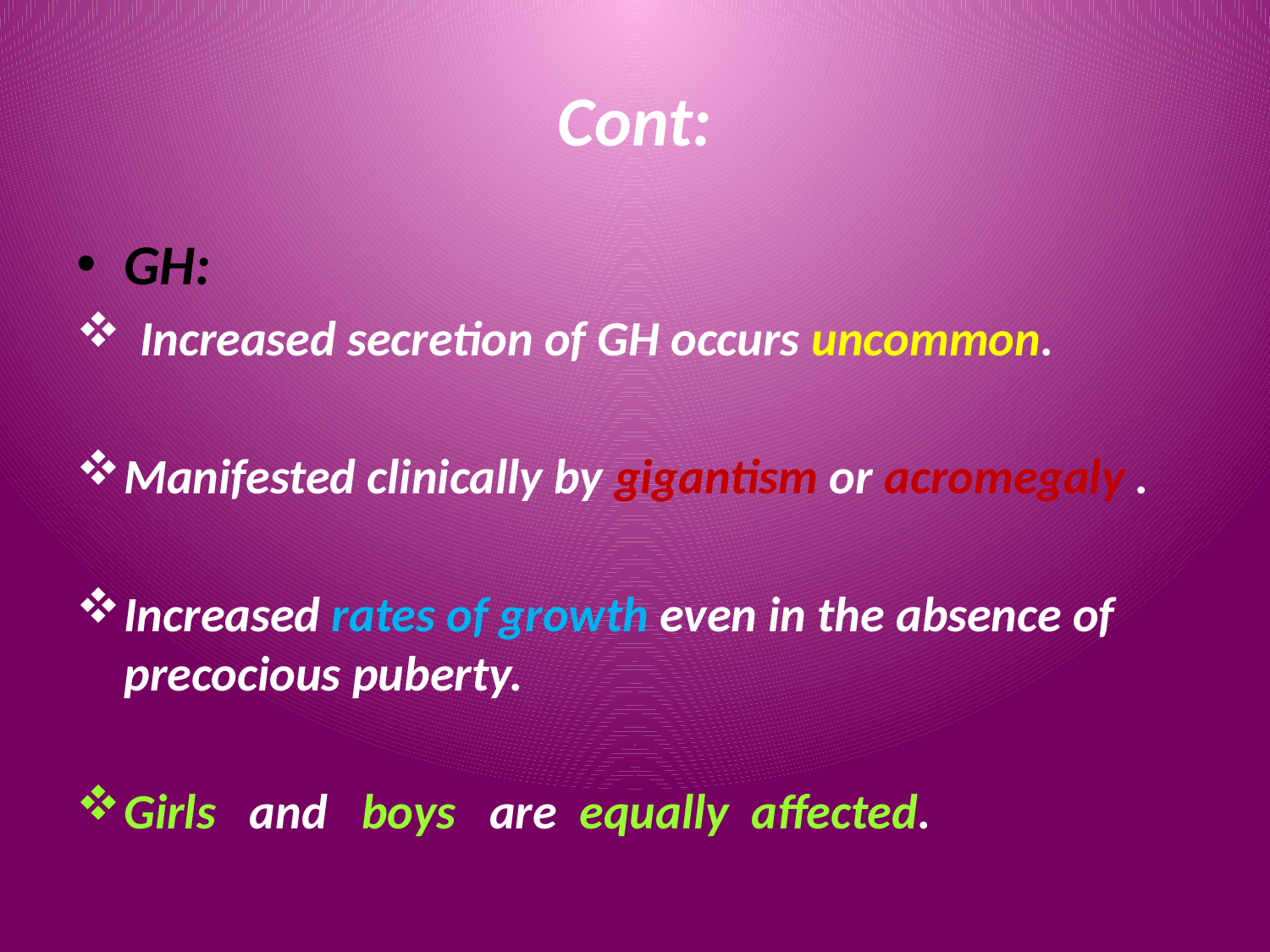

# Cont:
GH:
Increased secretion of GH occurs uncommon.

Manifested clinically by gigantism or acromegaly .

Increased rates of growth even in the absence of precocious puberty.

Girls   and   boys   are  equally  affected.